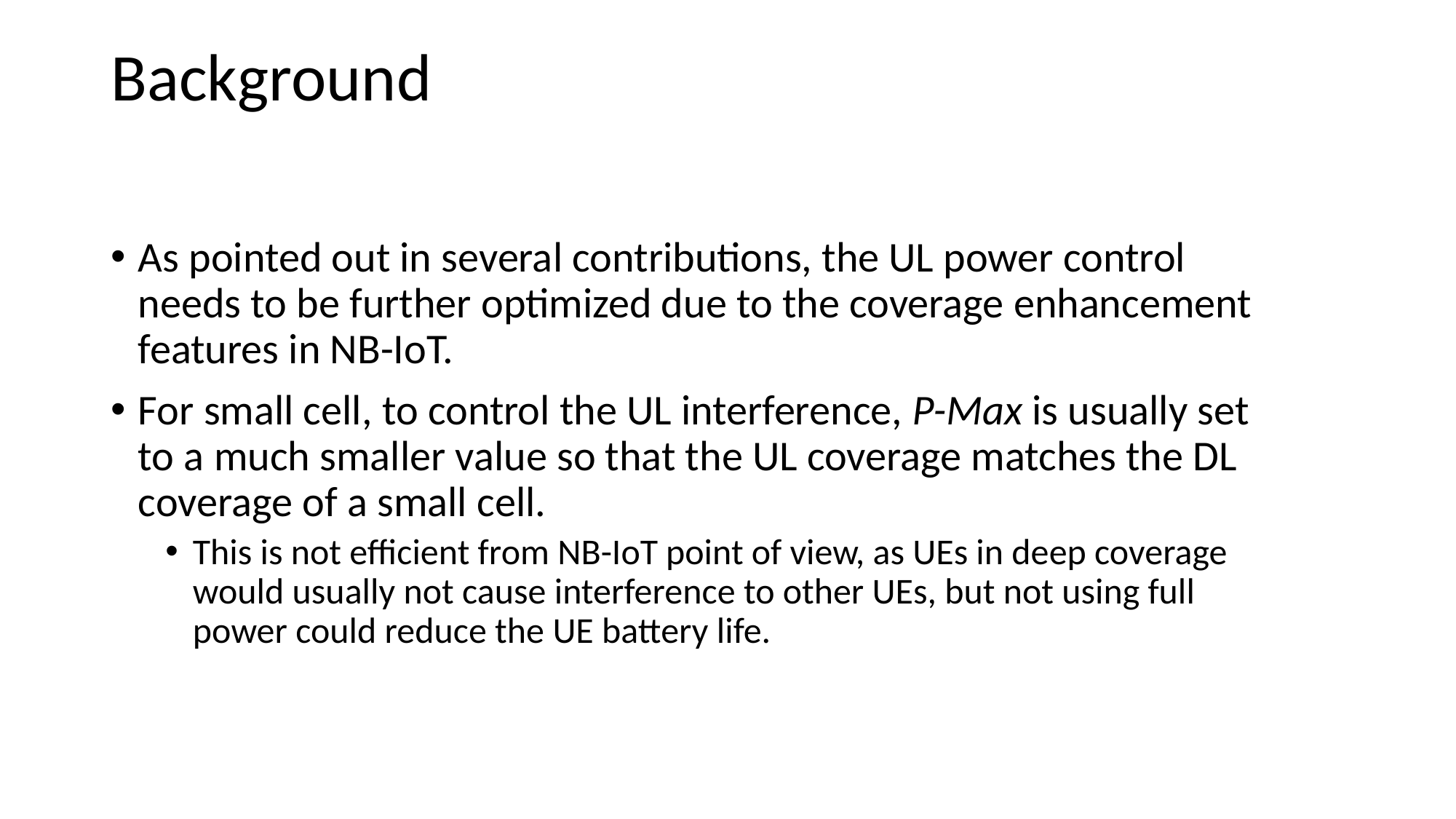

# Background
As pointed out in several contributions, the UL power control needs to be further optimized due to the coverage enhancement features in NB-IoT.
For small cell, to control the UL interference, P-Max is usually set to a much smaller value so that the UL coverage matches the DL coverage of a small cell.
This is not efficient from NB-IoT point of view, as UEs in deep coverage would usually not cause interference to other UEs, but not using full power could reduce the UE battery life.